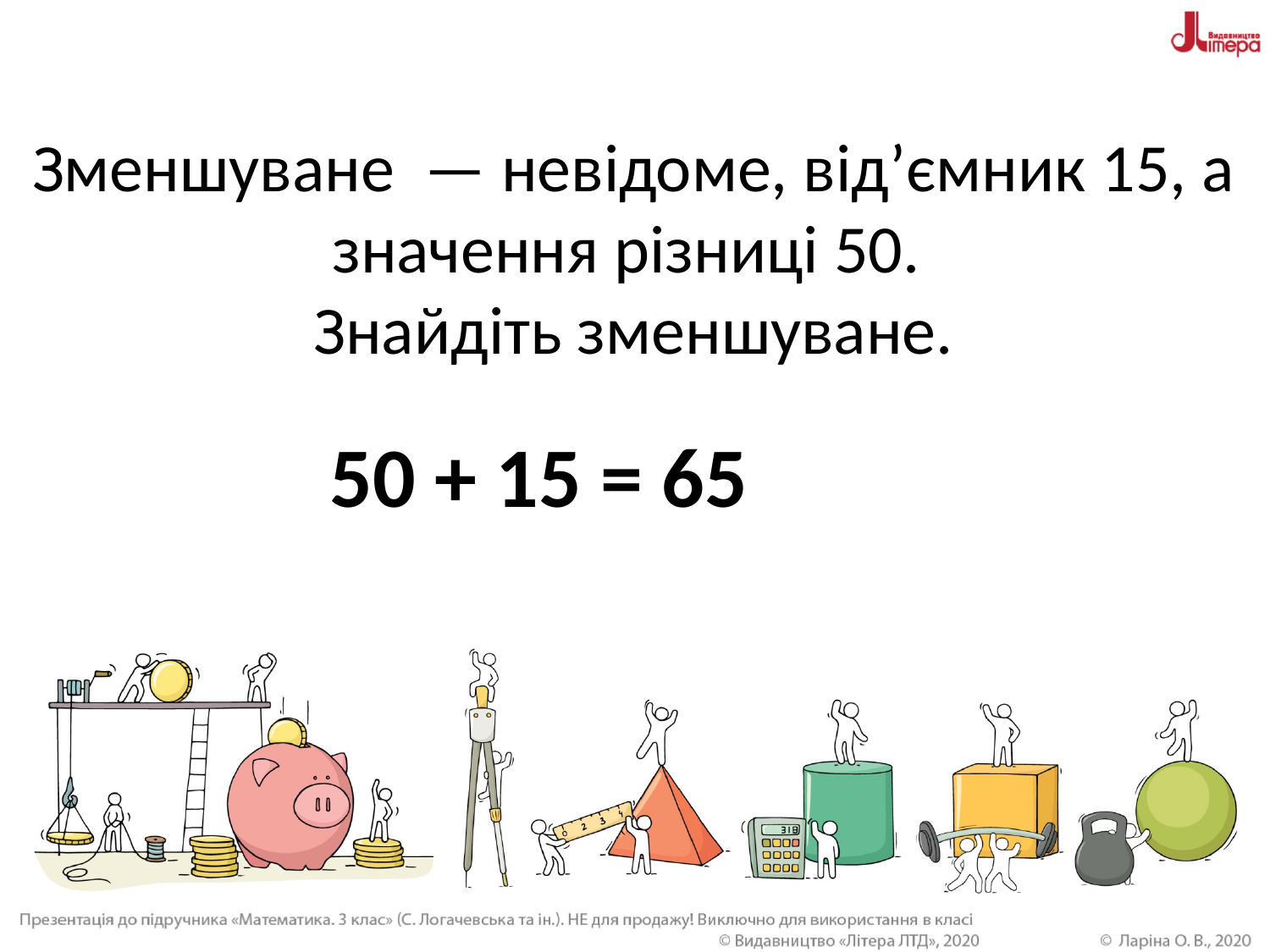

# Зменшуване  — невідоме, від’ємник 15, а значення різниці 50. Знайдіть зменшуване.
50 + 15 = 65